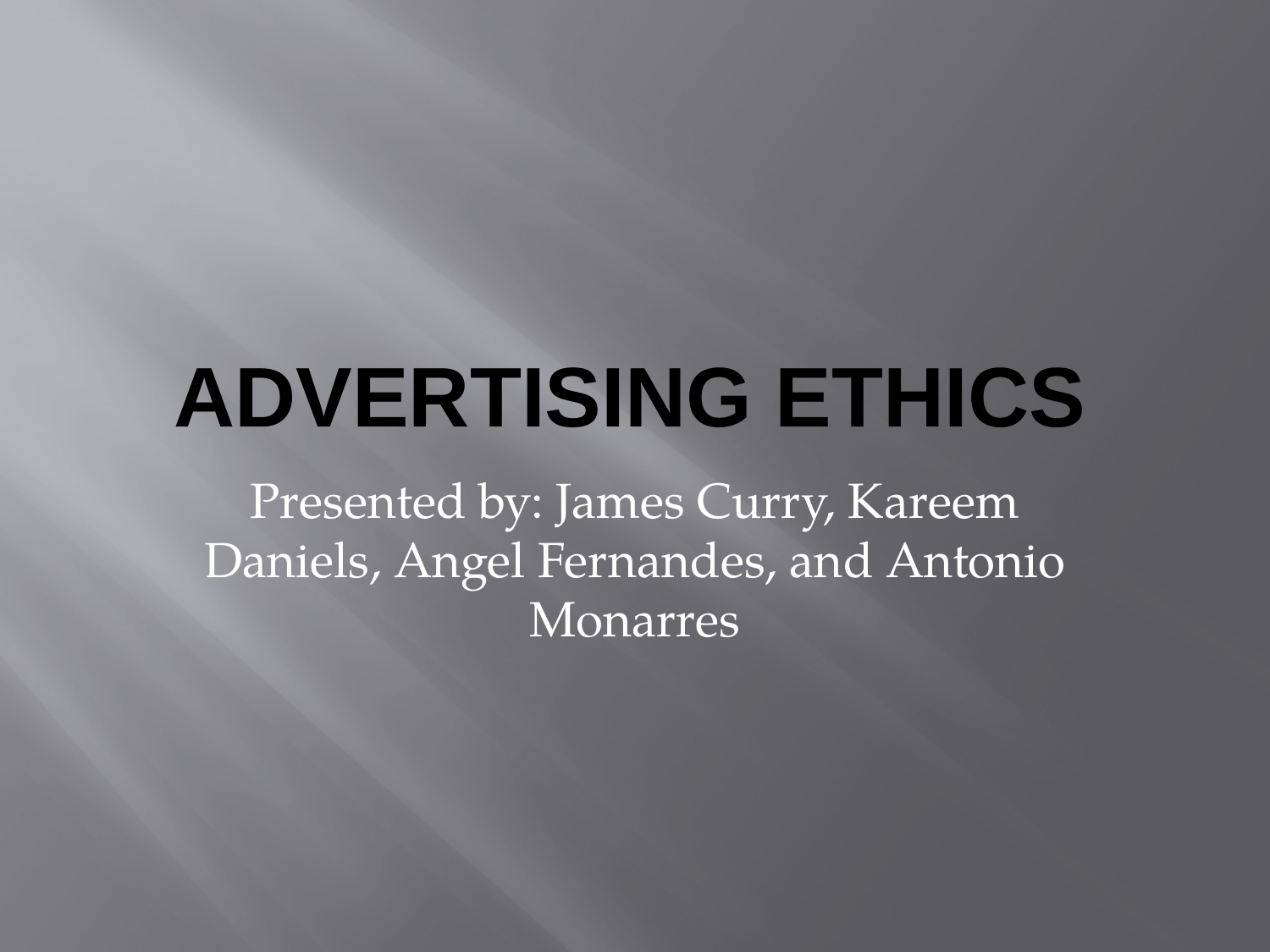

# Advertising ethics
Presented by: James Curry, Kareem Daniels, Angel Fernandes, and Antonio Monarres